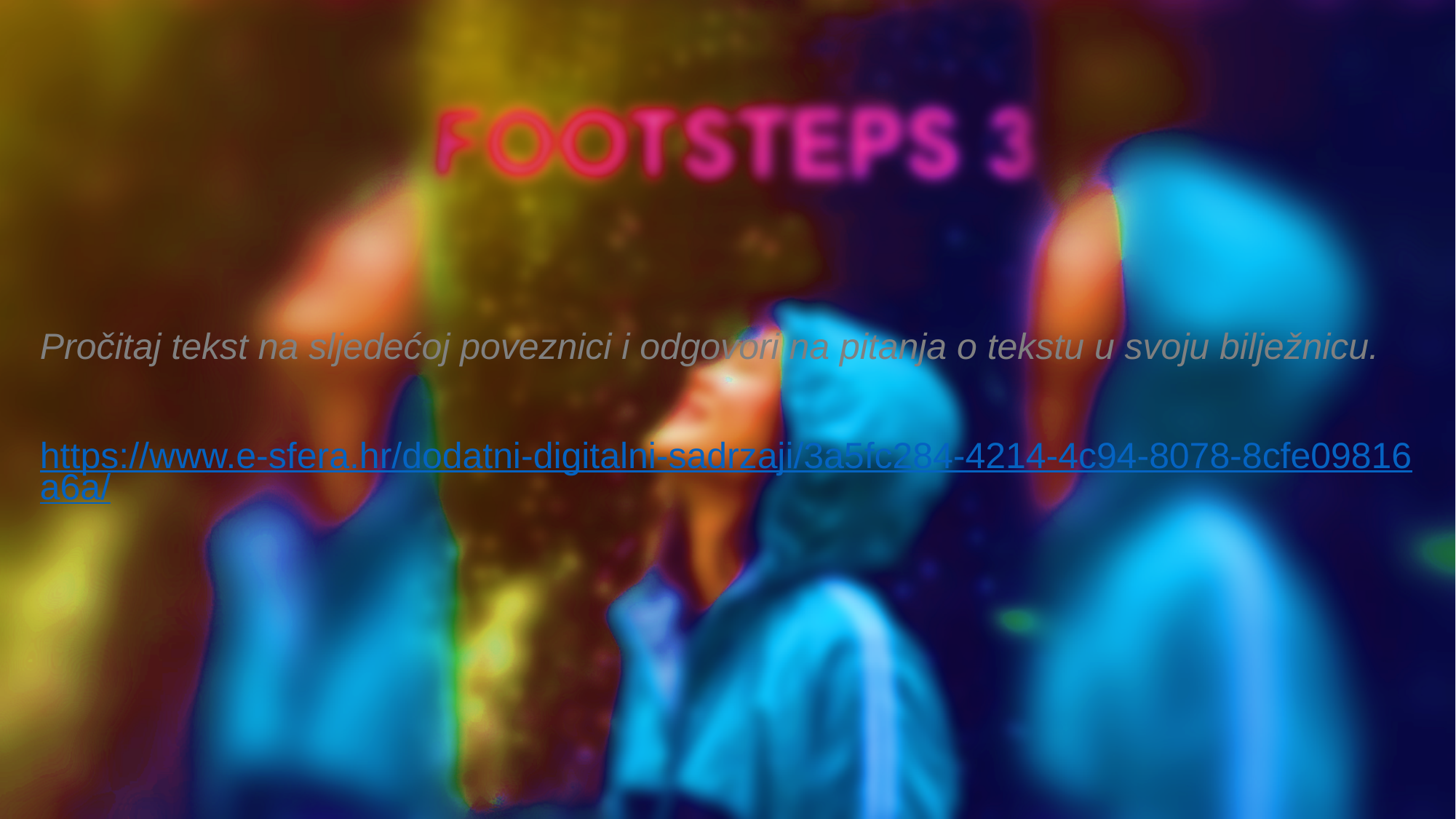

Pročitaj tekst na sljedećoj poveznici i odgovori na pitanja o tekstu u svoju bilježnicu.

https://www.e-sfera.hr/dodatni-digitalni-sadrzaji/3a5fc284-4214-4c94-8078-8cfe09816a6a/